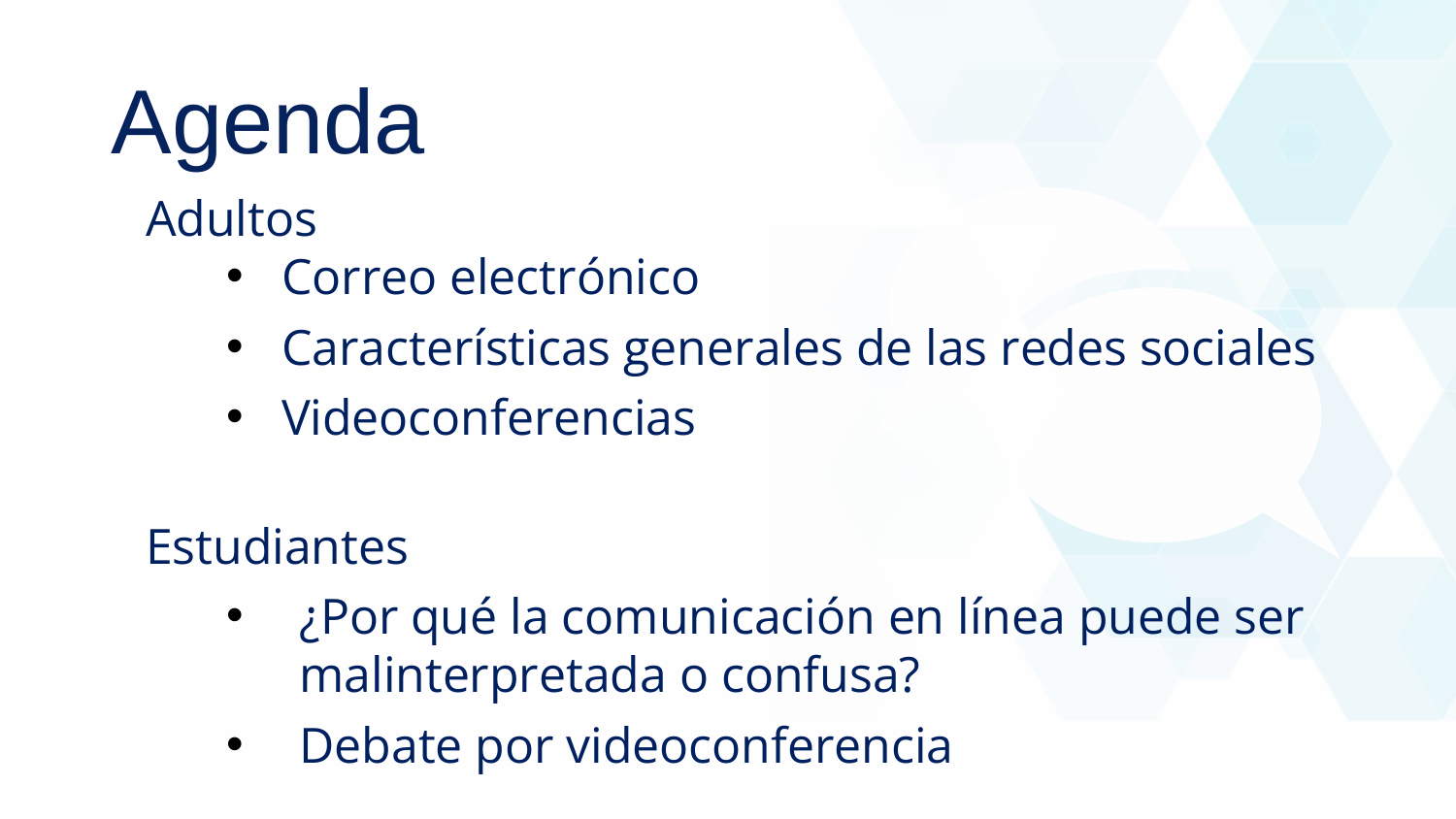

Agenda
Adultos
Correo electrónico
Características generales de las redes sociales
Videoconferencias
Estudiantes
¿Por qué la comunicación en línea puede ser malinterpretada o confusa?
Debate por videoconferencia